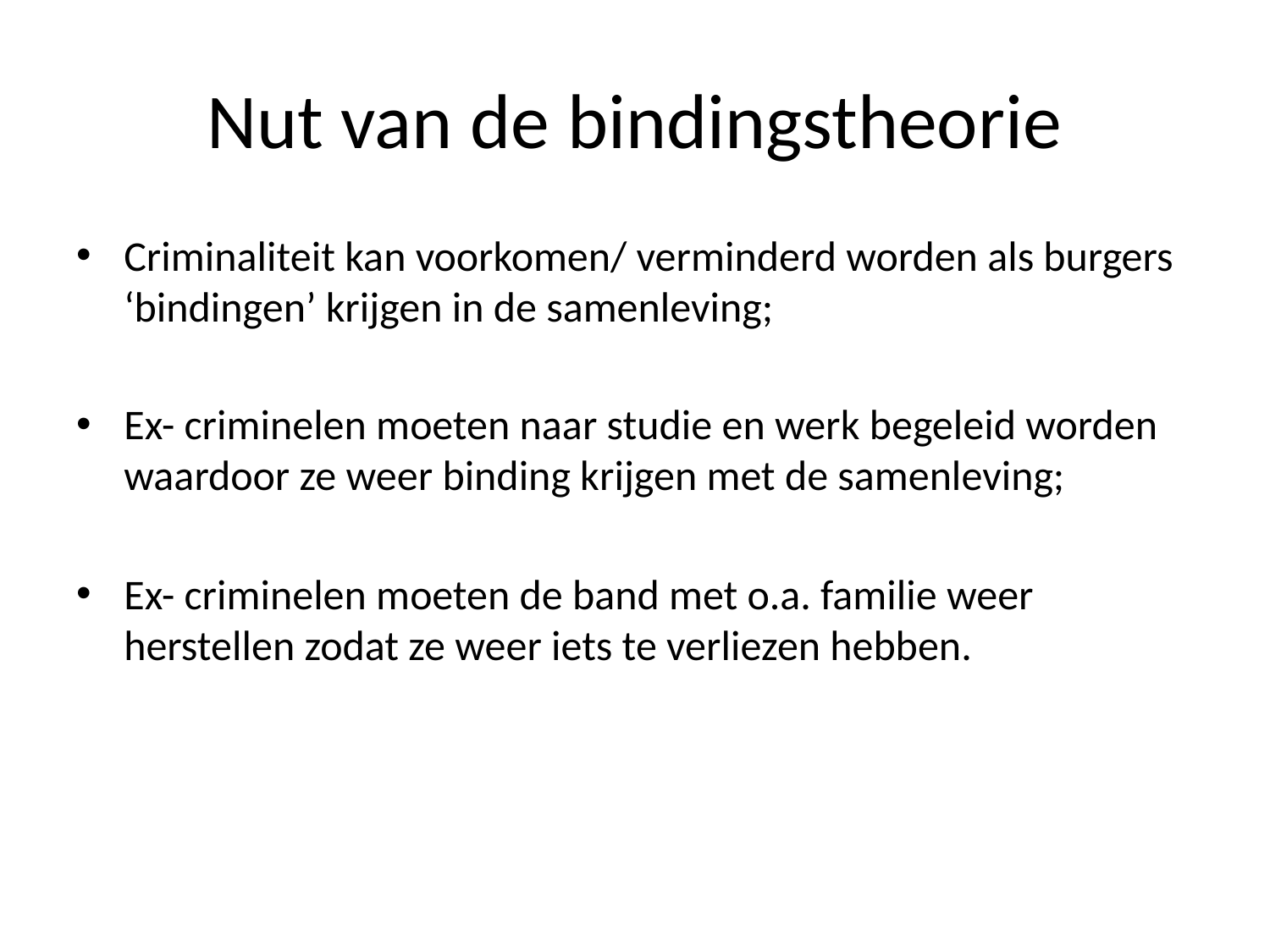

# Nut van de bindingstheorie
Criminaliteit kan voorkomen/ verminderd worden als burgers ‘bindingen’ krijgen in de samenleving;

Ex- criminelen moeten naar studie en werk begeleid worden waardoor ze weer binding krijgen met de samenleving;

Ex- criminelen moeten de band met o.a. familie weer herstellen zodat ze weer iets te verliezen hebben.